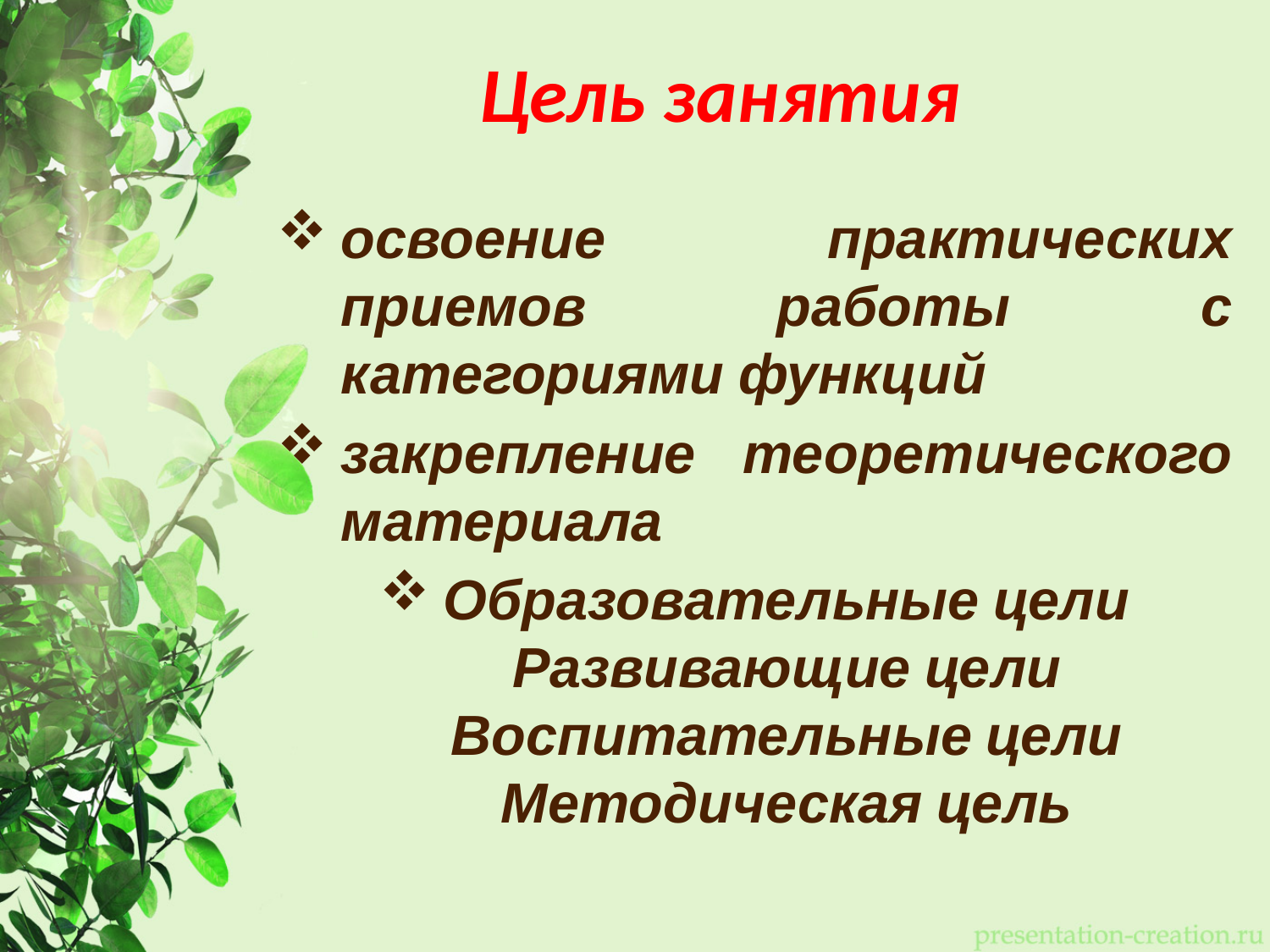

# Цель занятия
освоение практических приемов работы с категориями функций
закрепление теоретического материала
Образовательные цели
Развивающие цели
Воспитательные цели
Методическая цель